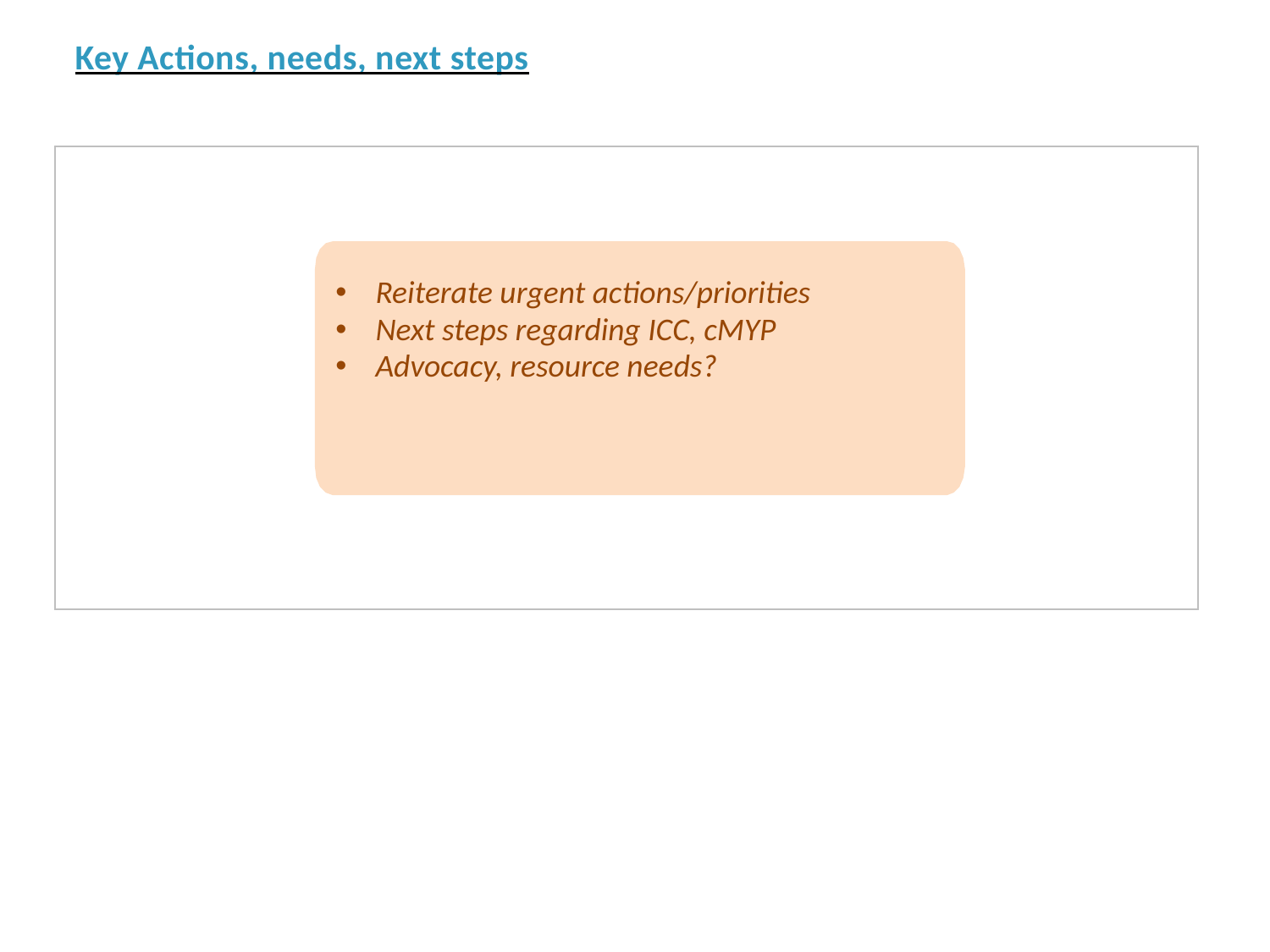

Key Actions, needs, next steps
|  |
| --- |

Reiterate urgent actions/priorities
Next steps regarding ICC, cMYP
Advocacy, resource needs?